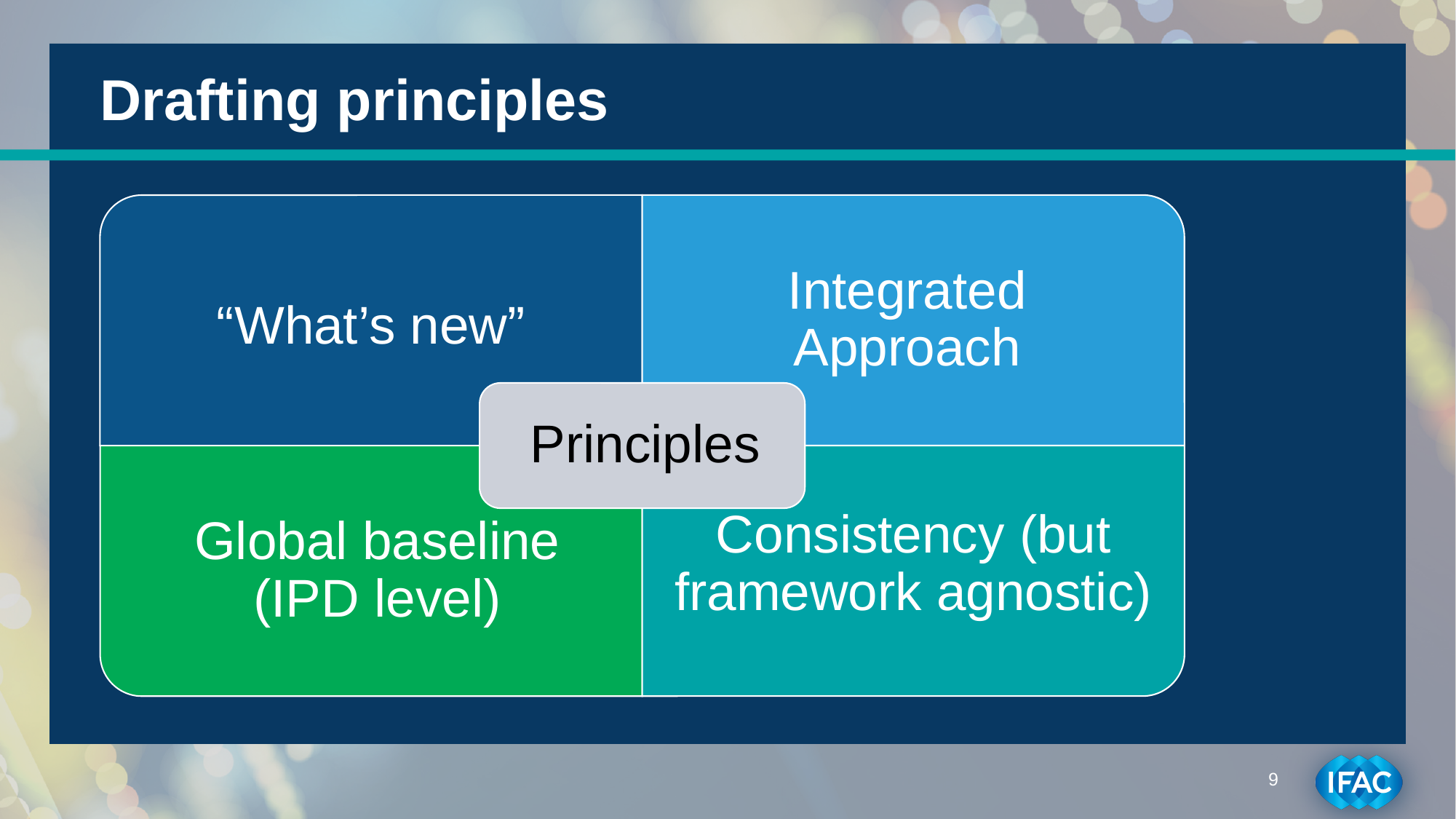

# Drafting principles
“What’s new”
Integrated Approach
Global baseline (IPD level)
Consistency (but framework agnostic)
Principles
9